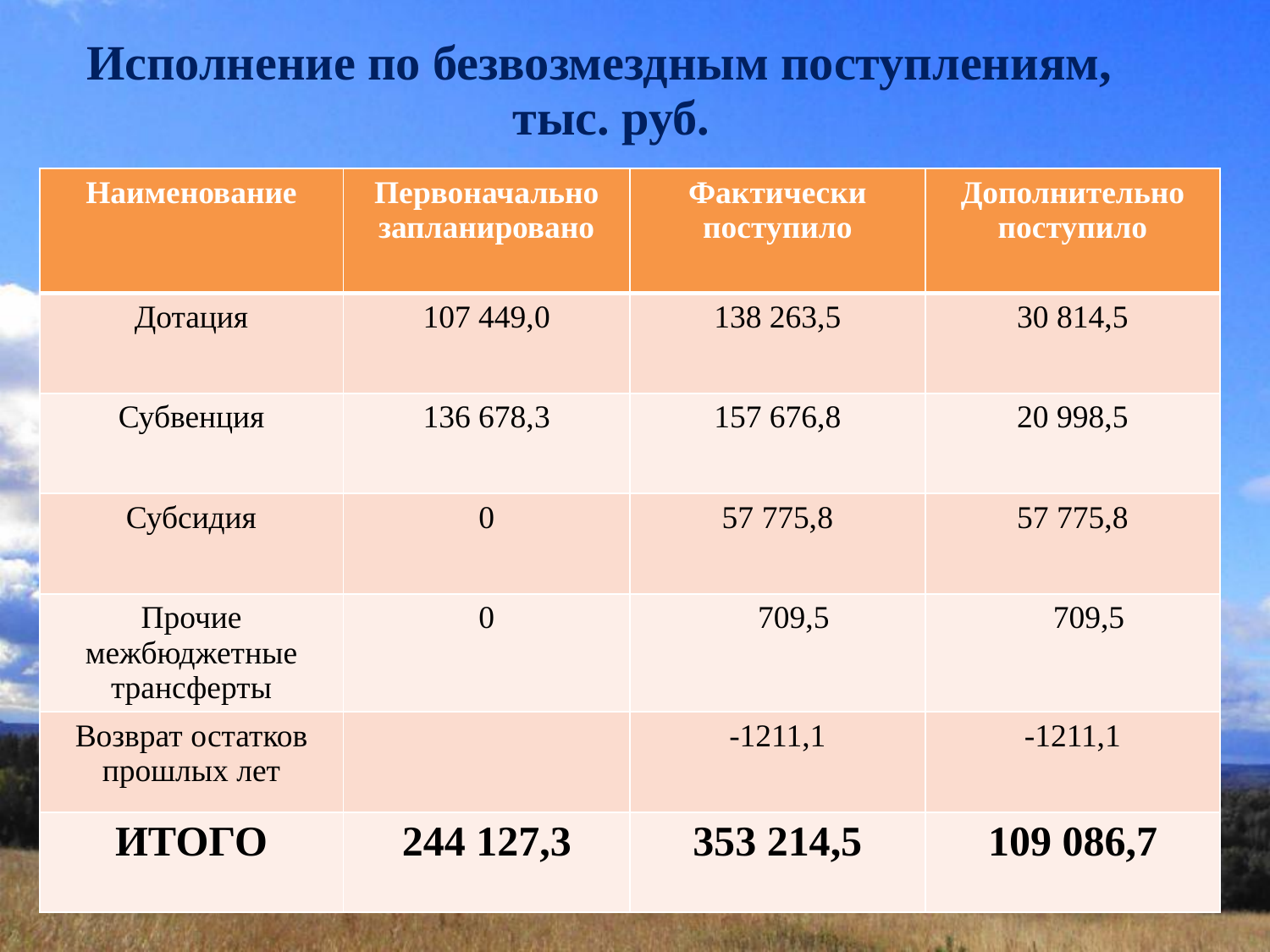

Исполнение по безвозмездным поступлениям,
тыс. руб.
| Наименование | Первоначально запланировано | Фактически поступило | Дополнительно поступило |
| --- | --- | --- | --- |
| Дотация | 107 449,0 | 138 263,5 | 30 814,5 |
| Субвенция | 136 678,3 | 157 676,8 | 20 998,5 |
| Субсидия | 0 | 57 775,8 | 57 775,8 |
| Прочие межбюджетные трансферты | 0 | 709,5 | 709,5 |
| Возврат остатков прошлых лет |  | -1211,1 | -1211,1 |
| ИТОГО | 244 127,3 | 353 214,5 | 109 086,7 |